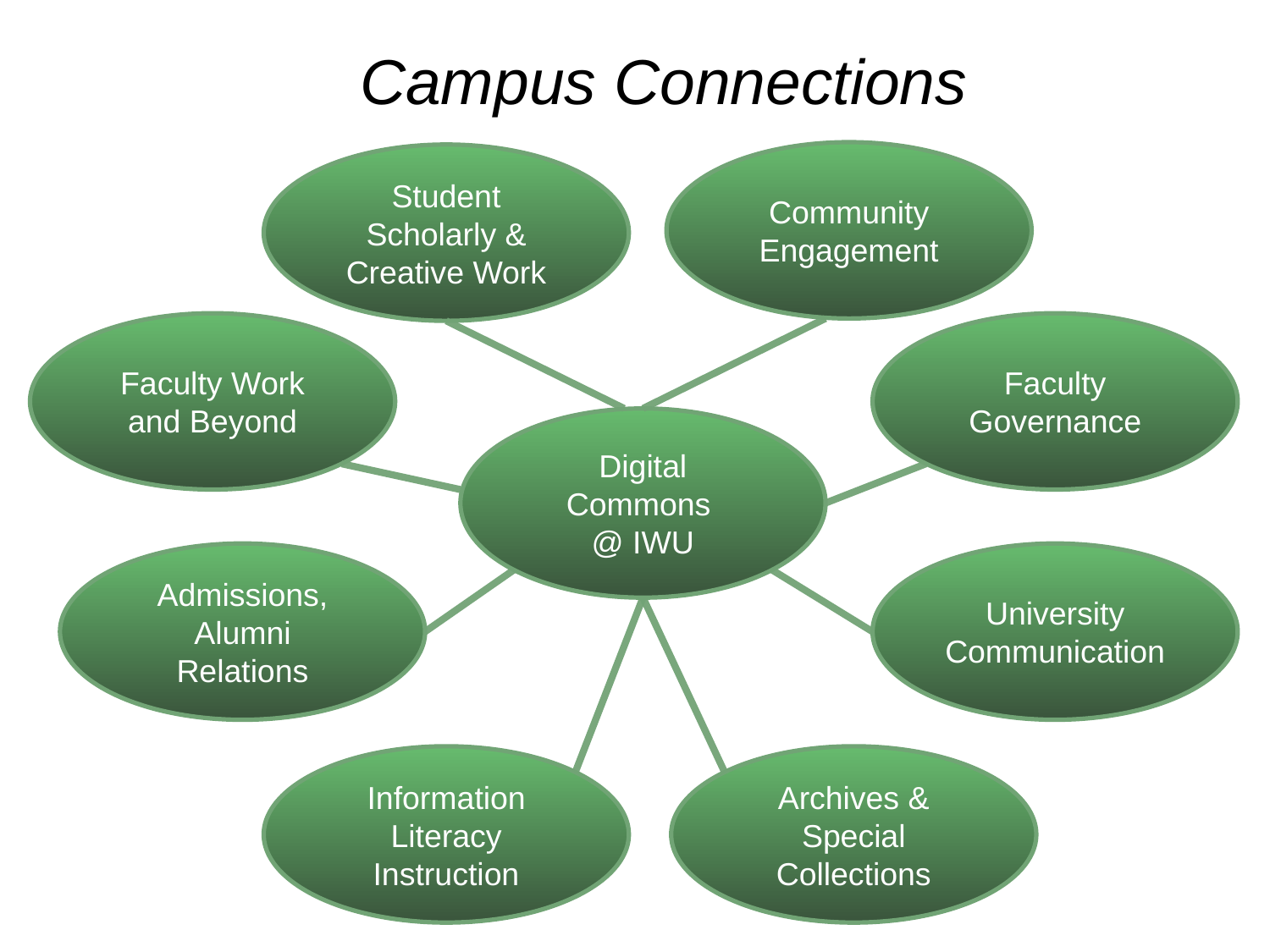

Campus Connections
Community Engagement
Student Scholarly & Creative Work
Faculty Work and Beyond
Faculty Governance
Digital Commons
@ IWU
Admissions, Alumni Relations
University Communication
Information Literacy Instruction
Archives & Special Collections